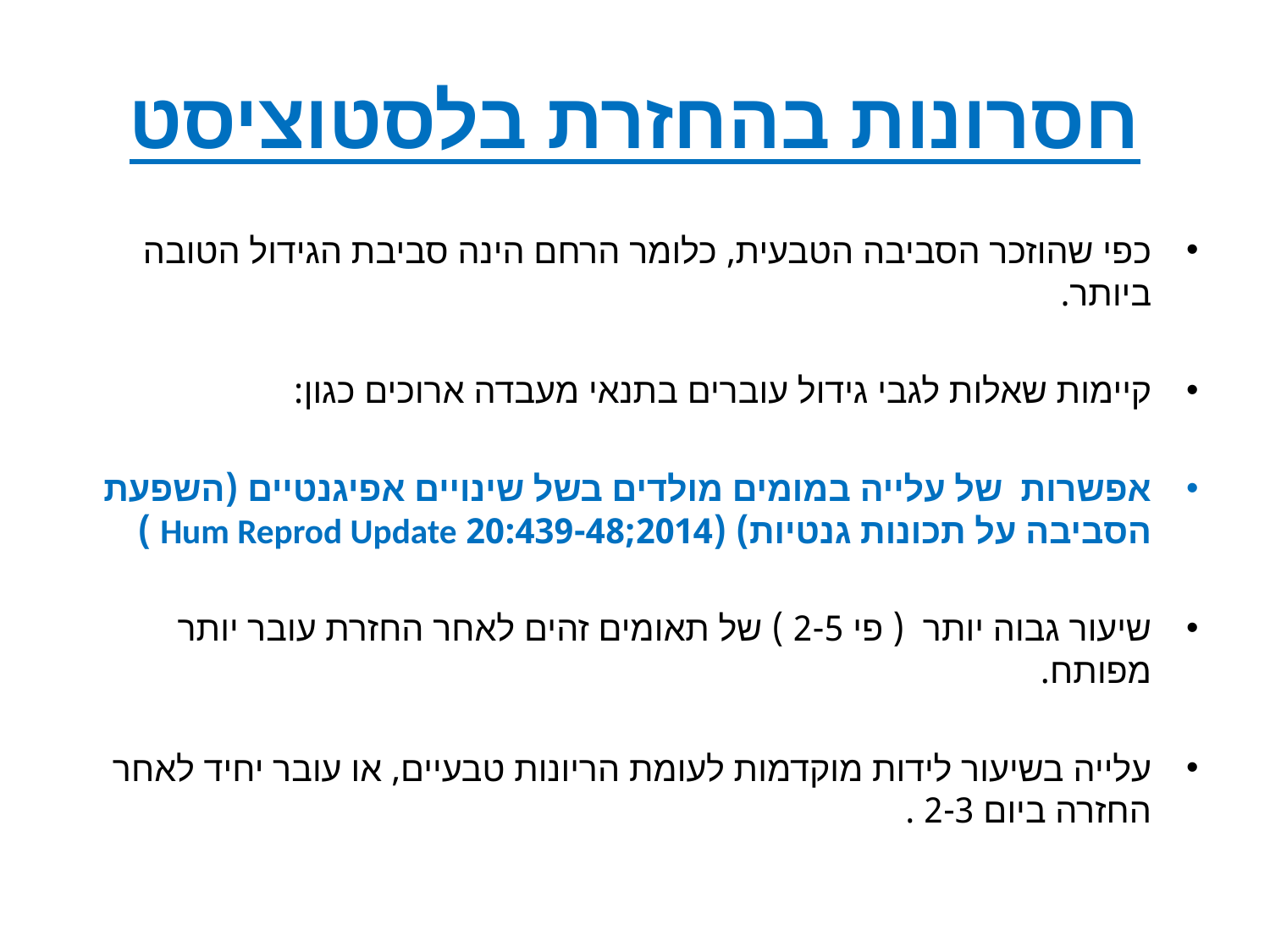

# חסרונות בהחזרת בלסטוציסט
כפי שהוזכר הסביבה הטבעית, כלומר הרחם הינה סביבת הגידול הטובה ביותר.

קיימות שאלות לגבי גידול עוברים בתנאי מעבדה ארוכים כגון:

אפשרות  של עלייה במומים מולדים בשל שינויים אפיגנטיים (השפעת הסביבה על תכונות גנטיות) (2014;20:439-48 Hum Reprod Update )

שיעור גבוה יותר  ( פי 2-5 ) של תאומים זהים לאחר החזרת עובר יותר מפותח.

עלייה בשיעור לידות מוקדמות לעומת הריונות טבעיים, או עובר יחיד לאחר החזרה ביום 2-3 .